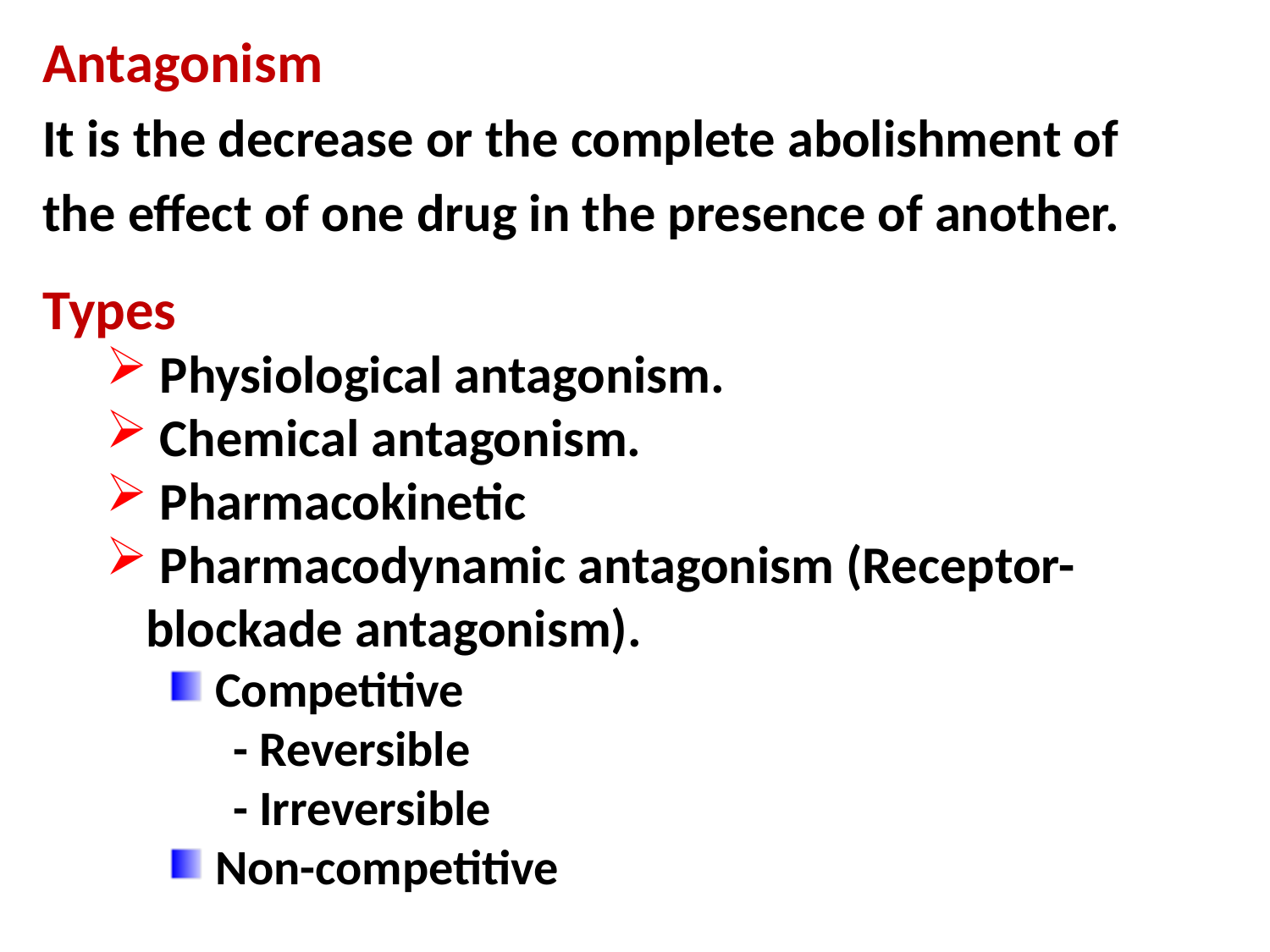

Antagonism
It is the decrease or the complete abolishment of
the effect of one drug in the presence of another.

Types
 Physiological antagonism.
 Chemical antagonism.
 Pharmacokinetic
 Pharmacodynamic antagonism (Receptor-blockade antagonism).
 Competitive
- Reversible
- Irreversible
 Non-competitive